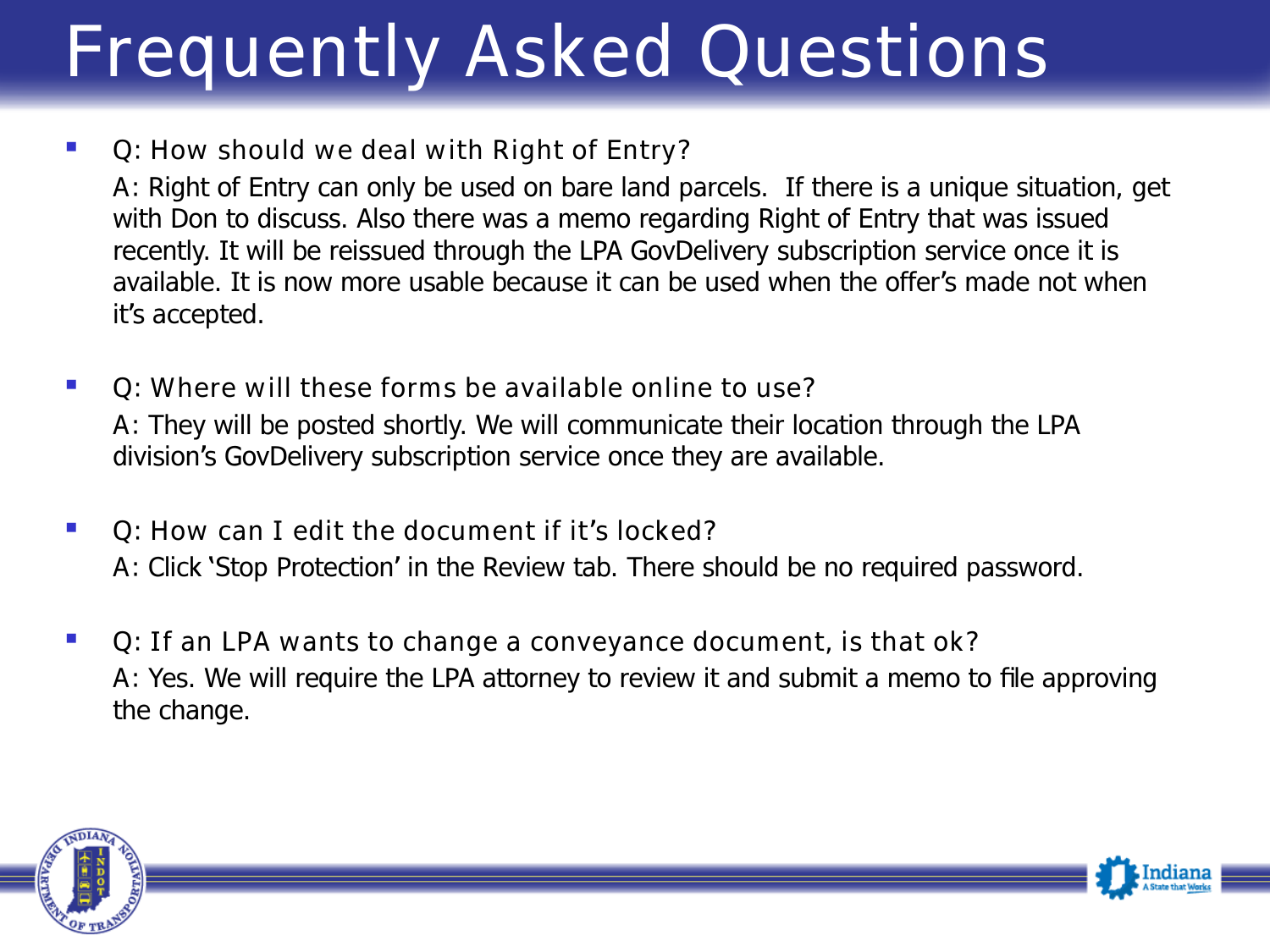

# Frequently Asked Questions
Q: How should we deal with Right of Entry?
	A: Right of Entry can only be used on bare land parcels.  If there is a unique situation, get with Don to discuss. Also there was a memo regarding Right of Entry that was issued recently. It will be reissued through the LPA GovDelivery subscription service once it is available. It is now more usable because it can be used when the offer’s made not when it’s accepted.

Q: Where will these forms be available online to use?
	A: They will be posted shortly. We will communicate their location through the LPA division’s GovDelivery subscription service once they are available.

Q: How can I edit the document if it’s locked?
	A: Click ‘Stop Protection’ in the Review tab. There should be no required password.

Q: If an LPA wants to change a conveyance document, is that ok?
	A: Yes. We will require the LPA attorney to review it and submit a memo to file approving the change.